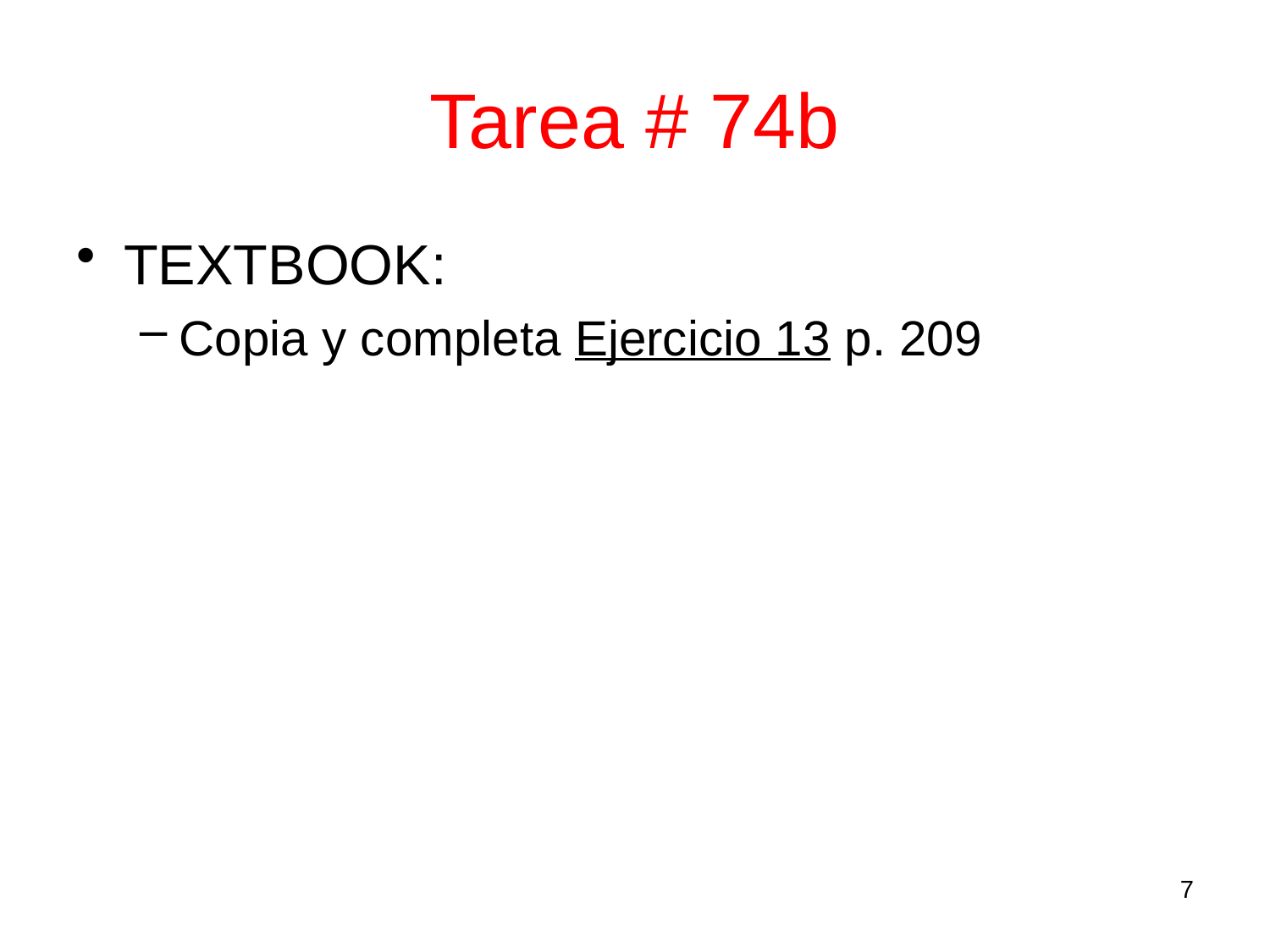

# Tarea # 74b
TEXTBOOK:
Copia y completa Ejercicio 13 p. 209
7